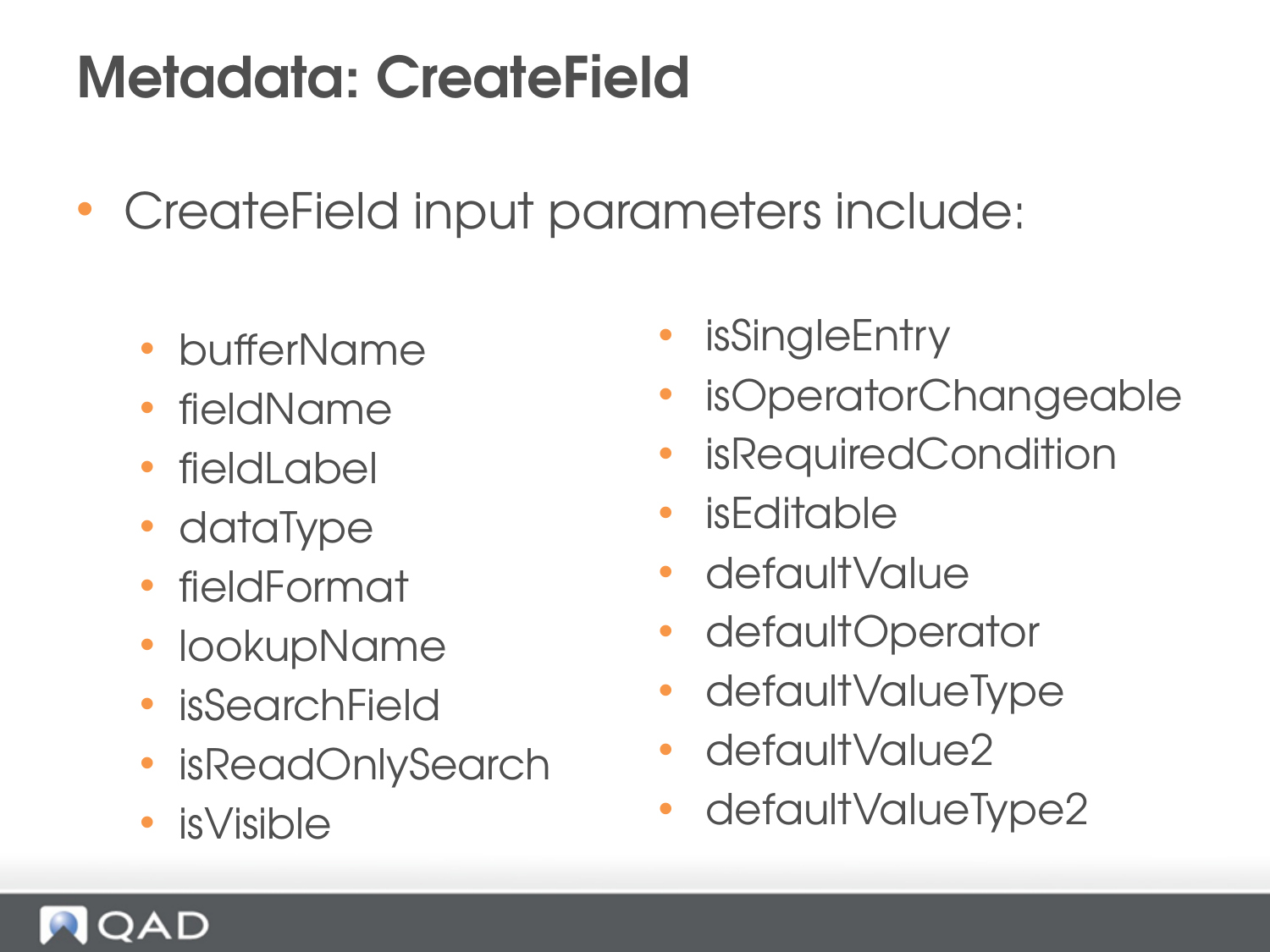

# Metadata: CreateField

CreateField input parameters include:

bufferName
fieldName
fieldLabel
dataType
fieldFormat
lookupName
isSearchField
isReadOnlySearch
isVisible

isSingleEntry
isOperatorChangeable
isRequiredCondition
isEditable
defaultValue
defaultOperator
defaultValueType
defaultValue2
defaultValueType2